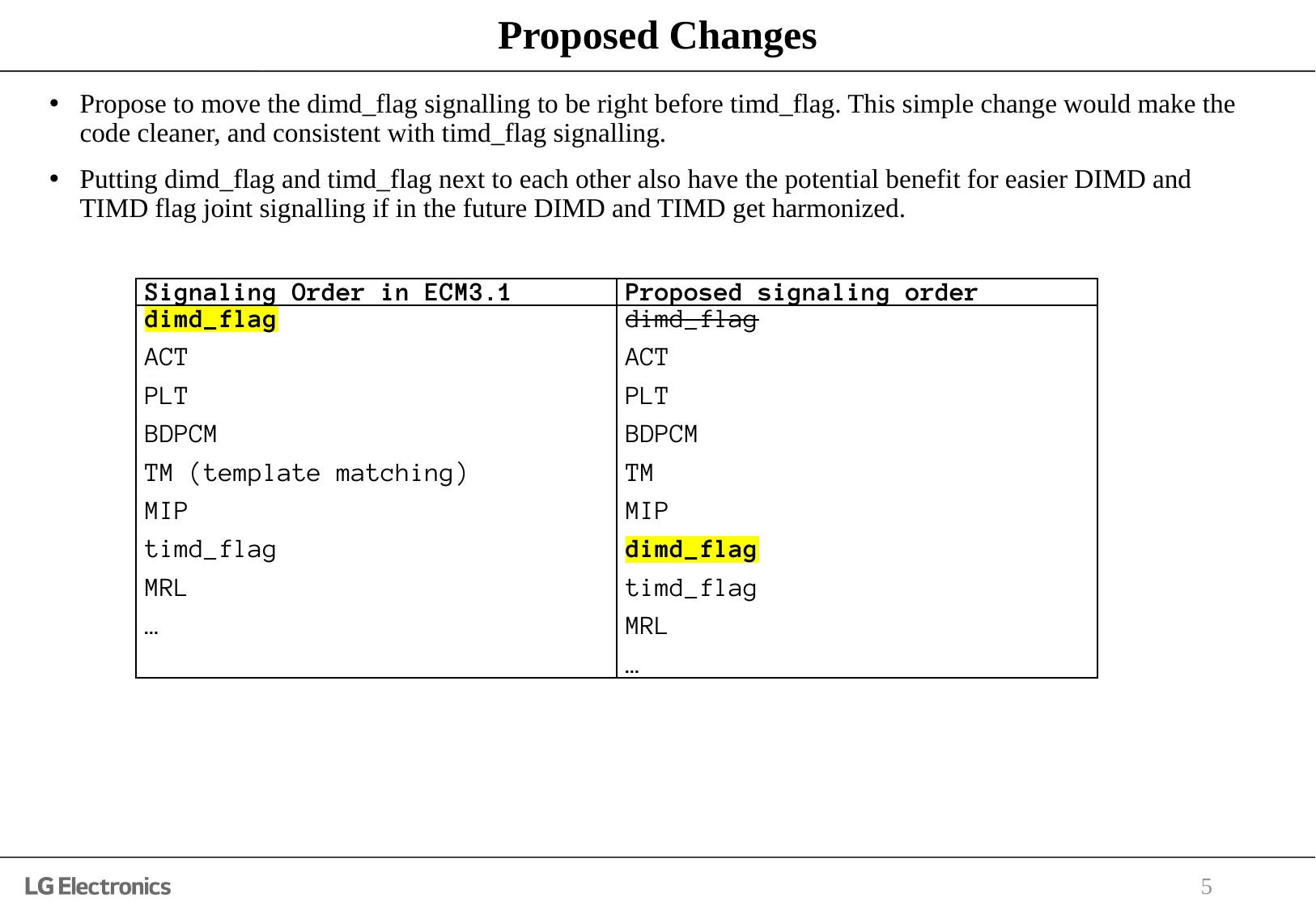

# Proposed Changes
Propose to move the dimd_flag signalling to be right before timd_flag. This simple change would make the code cleaner, and consistent with timd_flag signalling.
Putting dimd_flag and timd_flag next to each other also have the potential benefit for easier DIMD and TIMD flag joint signalling if in the future DIMD and TIMD get harmonized.
| Signaling Order in ECM3.1 | Proposed signaling order |
| --- | --- |
| dimd\_flag ACT PLT BDPCM TM (template matching) MIP timd\_flag MRL … | dimd\_flag ACT PLT BDPCM TM MIP dimd\_flag timd\_flag MRL … |
5